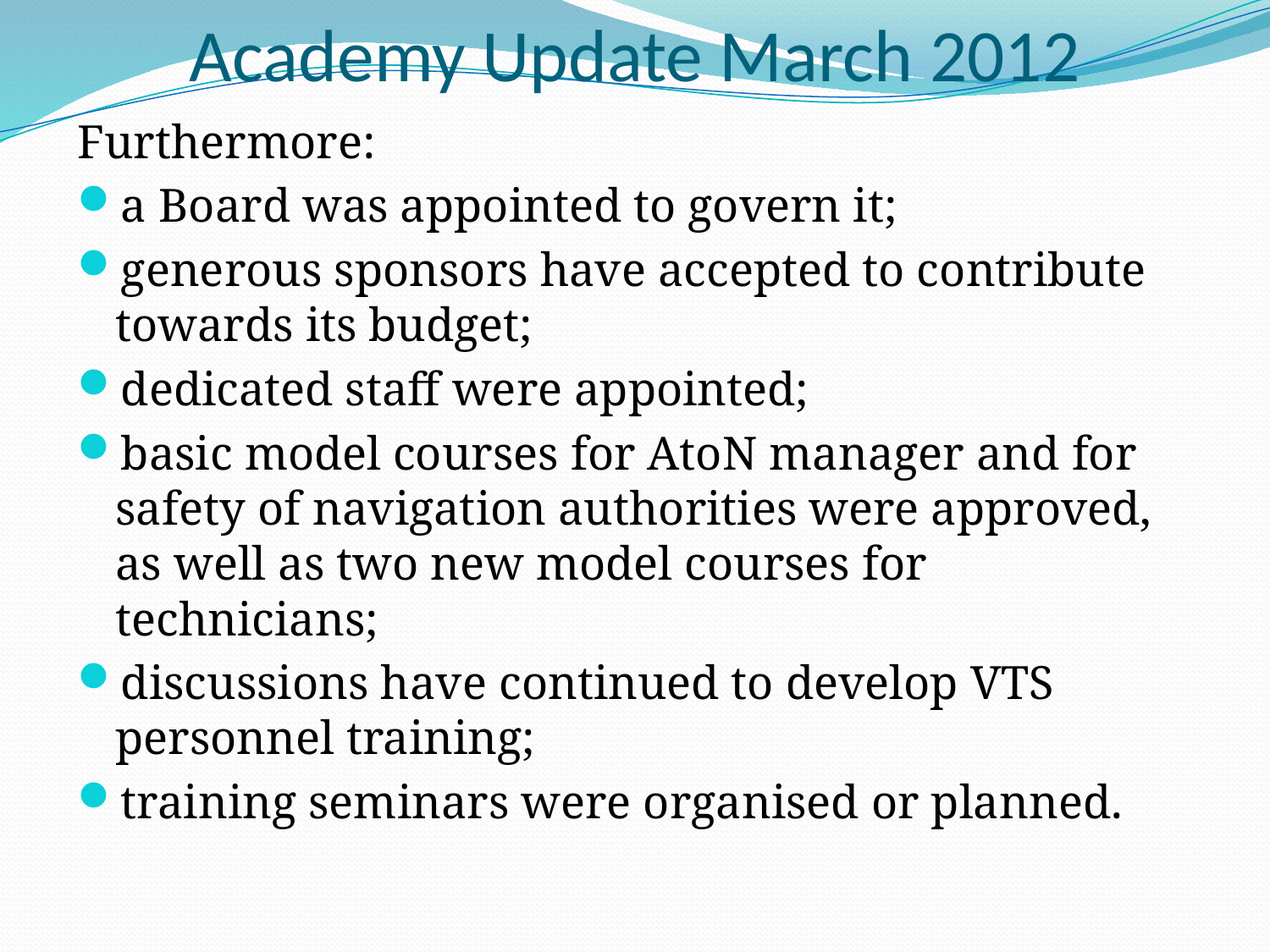

# Academy Update March 2012
Furthermore:
a Board was appointed to govern it;
generous sponsors have accepted to contribute towards its budget;
dedicated staff were appointed;
basic model courses for AtoN manager and for safety of navigation authorities were approved, as well as two new model courses for technicians;
discussions have continued to develop VTS personnel training;
training seminars were organised or planned.